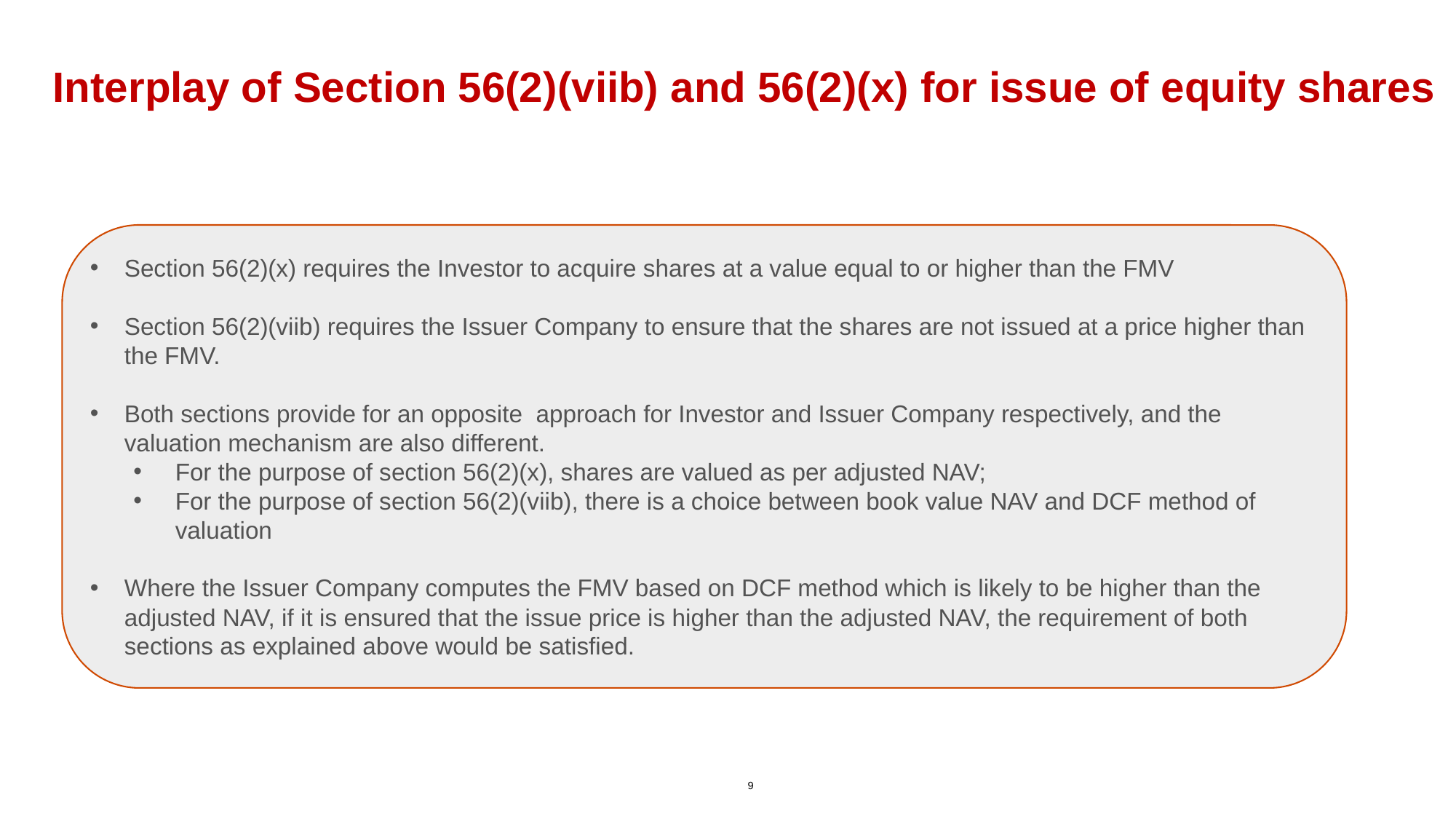

# Interplay of Section 56(2)(viib) and 56(2)(x) for issue of equity shares
Section 56(2)(x) requires the Investor to acquire shares at a value equal to or higher than the FMV

Section 56(2)(viib) requires the Issuer Company to ensure that the shares are not issued at a price higher than the FMV.

Both sections provide for an opposite  approach for Investor and Issuer Company respectively, and the valuation mechanism are also different.
For the purpose of section 56(2)(x), shares are valued as per adjusted NAV;
For the purpose of section 56(2)(viib), there is a choice between book value NAV and DCF method of valuation

Where the Issuer Company computes the FMV based on DCF method which is likely to be higher than the adjusted NAV, if it is ensured that the issue price is higher than the adjusted NAV, the requirement of both sections as explained above would be satisfied.
9